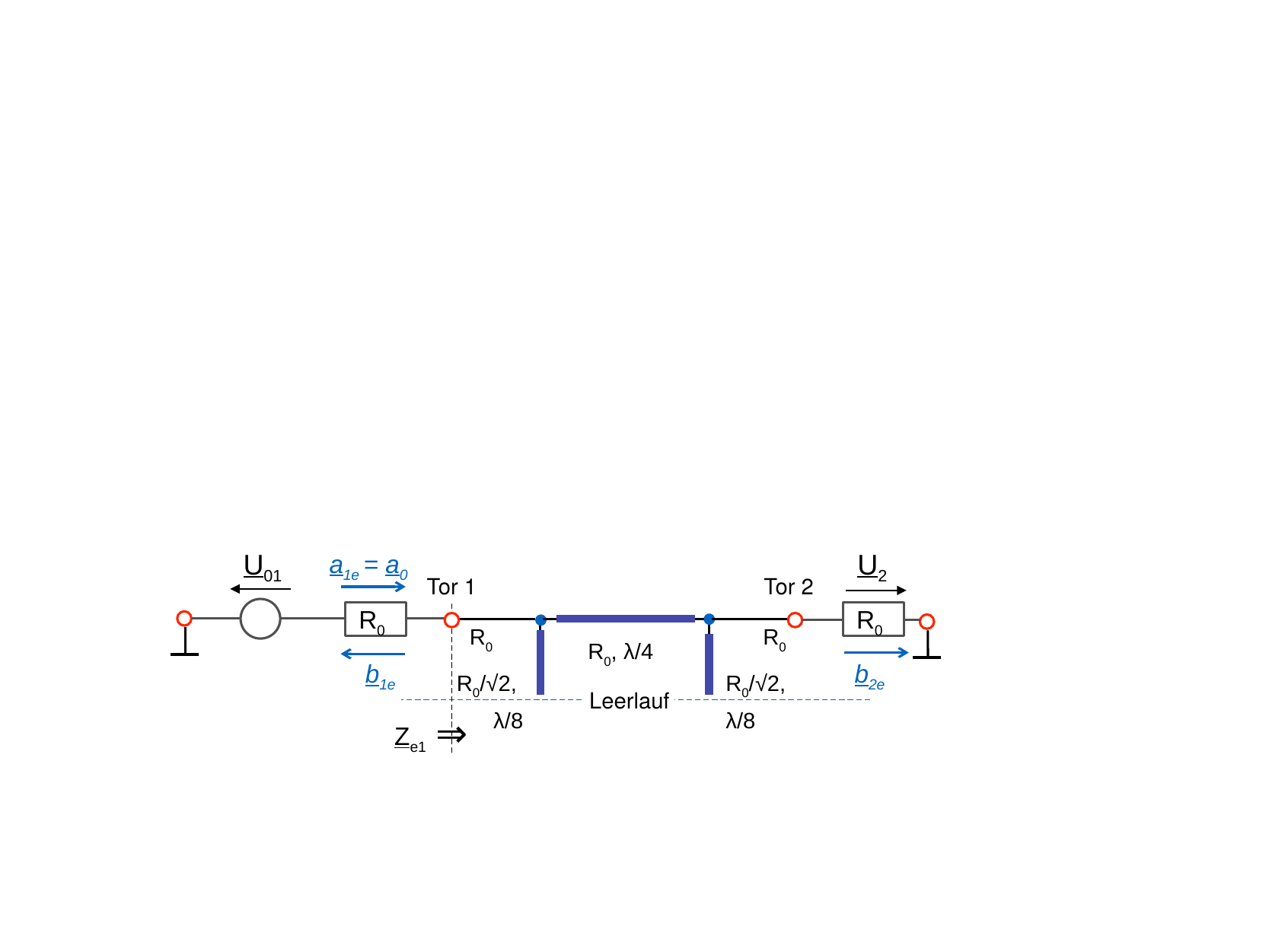

U01
U2
a1e = a0
Tor 1
Tor 2

R0

R0

R0
R0

R0, λ/4

b1e
b2e

R0/√2,
λ/8
R0/√2,
λ/8
Leerlauf

⇒
Ze1